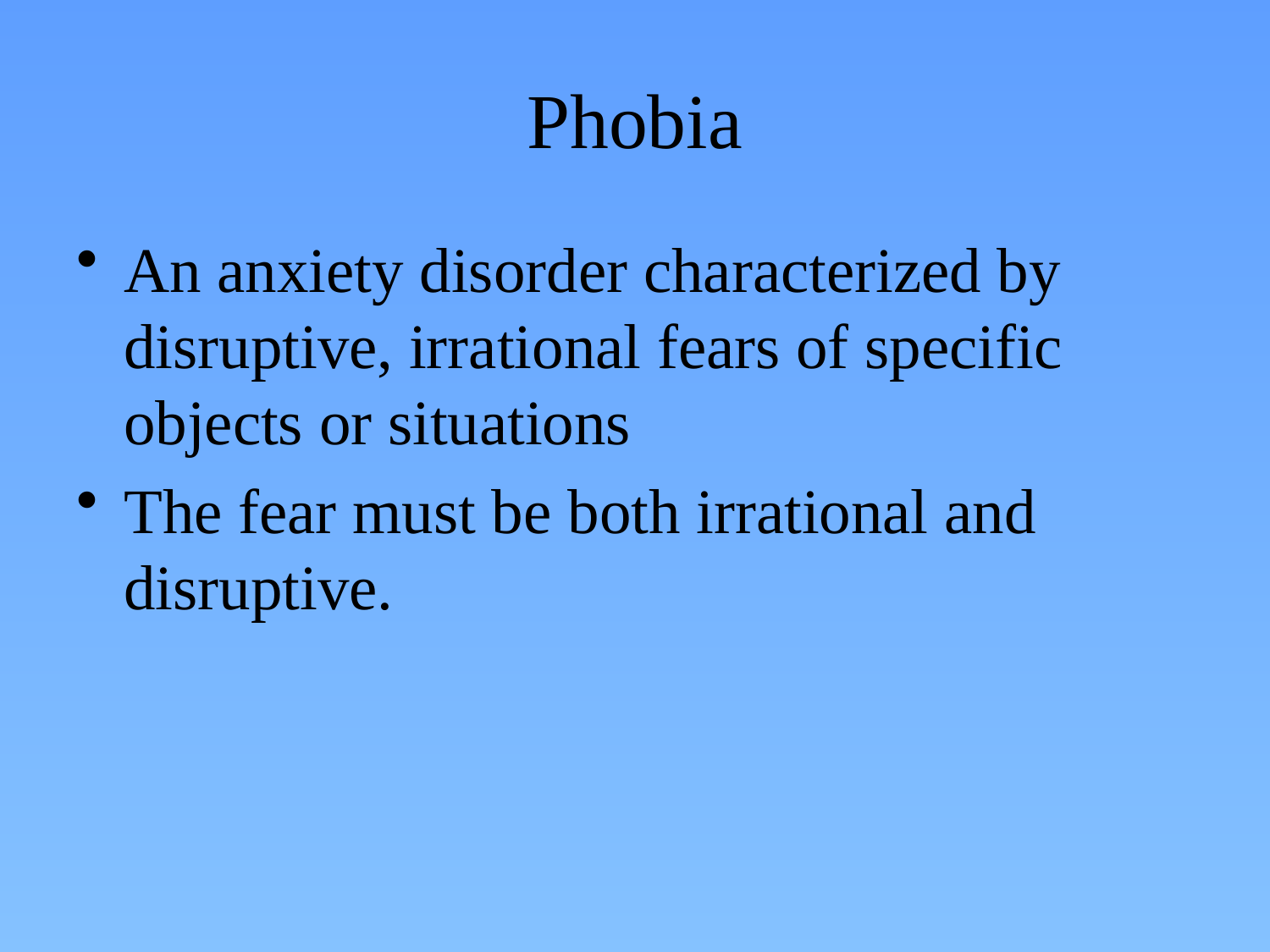

# Phobia
An anxiety disorder characterized by disruptive, irrational fears of specific objects or situations
The fear must be both irrational and disruptive.